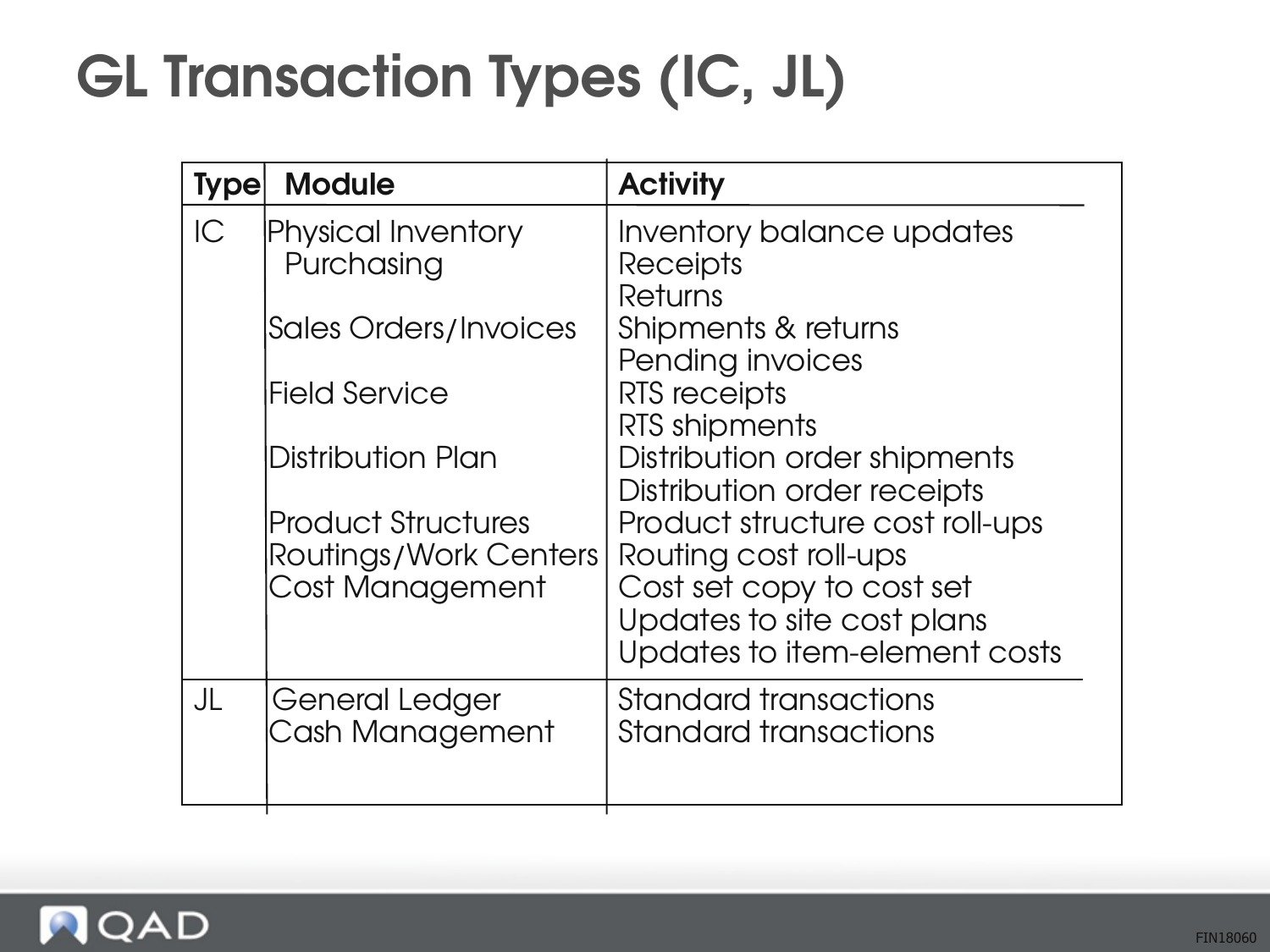

# GL Transaction Types (IC, JL)

Type	Module	Activity
IC     Physical Inventory	Inventory balance updates
	Purchasing	Receipts
		Returns
         Sales Orders/Invoices	Shipments & returns
		Pending invoices
         Field Service	RTS receipts
		RTS shipments
         Distribution Plan	Distribution order shipments
		Distribution order receipts
         Product Structures	Product structure cost roll-ups
         Routings/Work Centers	Routing cost roll-ups
         Cost Management	Cost set copy to cost set
		Updates to site cost plans
		Updates to item-element costs
JL      General Ledger	Standard transactions
         Cash Management	Standard transactions

FIN18060